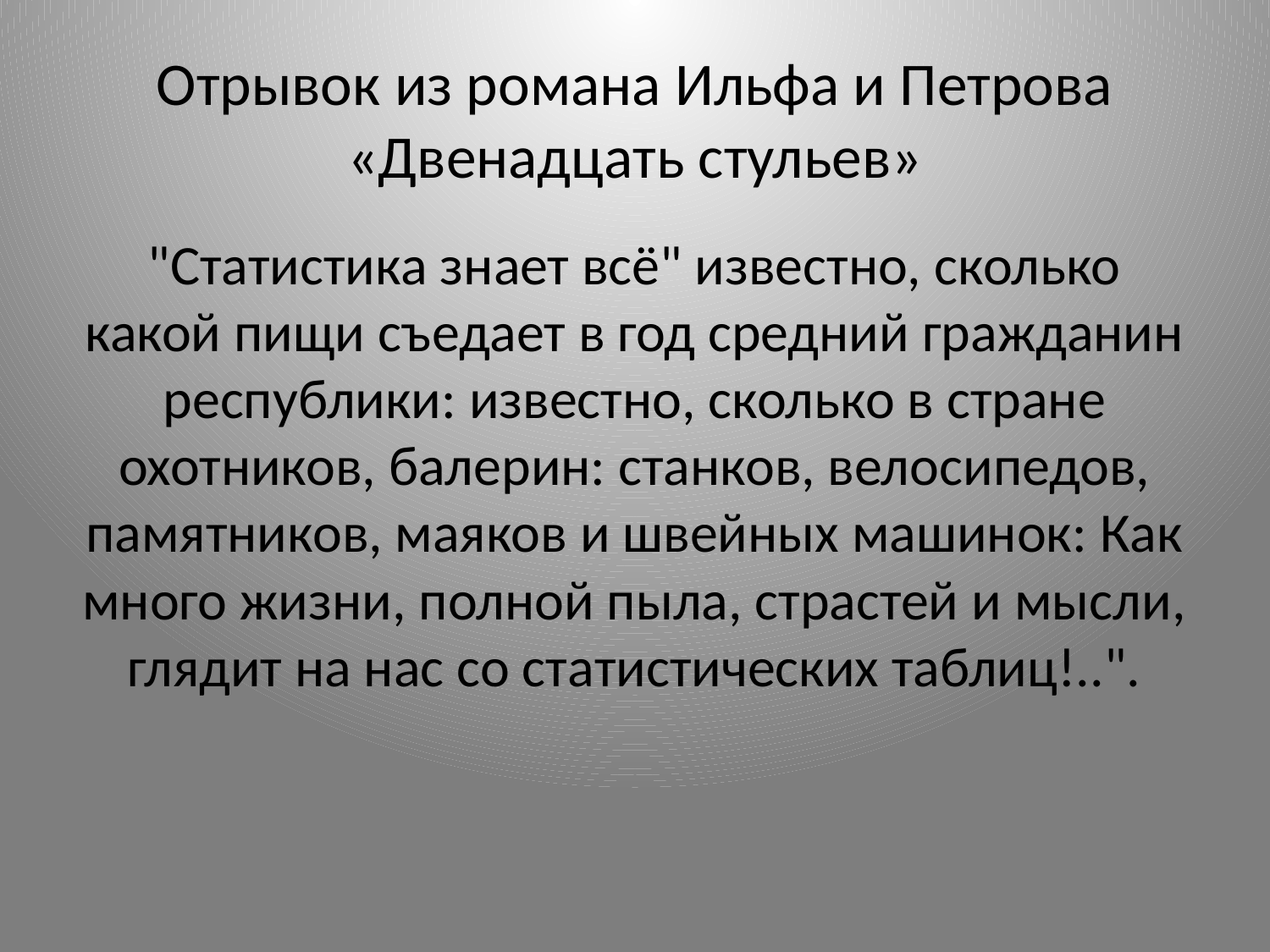

# Отрывок из романа Ильфа и Петрова «Двенадцать стульев»
"Статистика знает всё" известно, сколько какой пищи съедает в год средний гражданин республики: известно, сколько в стране охотников, балерин: станков, велосипедов, памятников, маяков и швейных машинок: Как много жизни, полной пыла, страстей и мысли, глядит на нас со статистических таблиц!..".